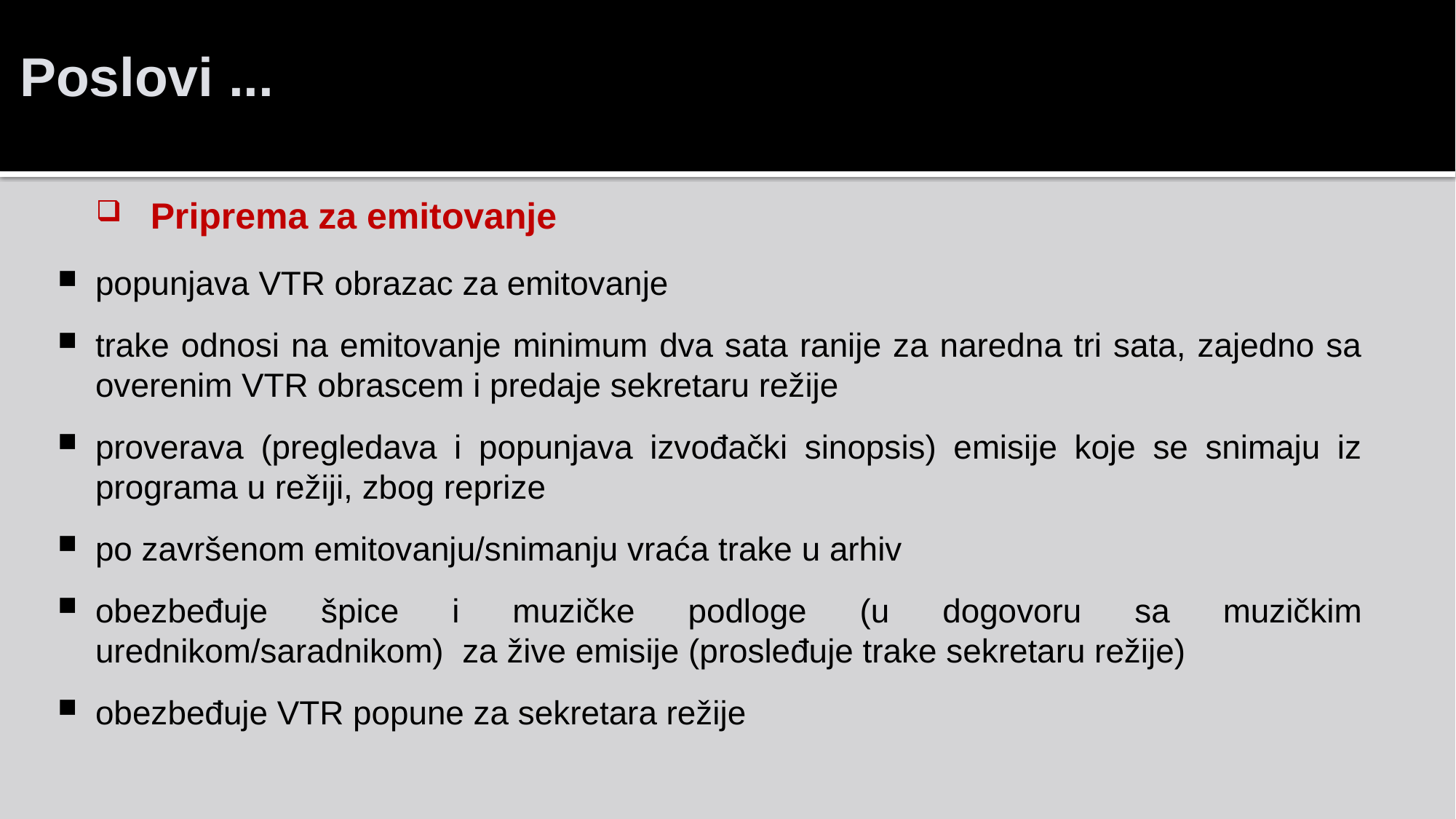

Poslovi ...
Priprema za emitovanje

popunjava VTR obrazac za emitovanje

trake odnosi na emitovanje minimum dva sata ranije za naredna tri sata, zajedno sa overenim VTR obrascem i predaje sekretaru režije

proverava (pregledava i popunjava izvođački sinopsis) emisije koje se snimaju iz programa u režiji, zbog reprize

po završenom emitovanju/snimanju vraća trake u arhiv

obezbeđuje špice i muzičke podloge (u dogovoru sa muzičkim urednikom/saradnikom)  za žive emisije (prosleđuje trake sekretaru režije)

obezbeđuje VTR popune za sekretara režije